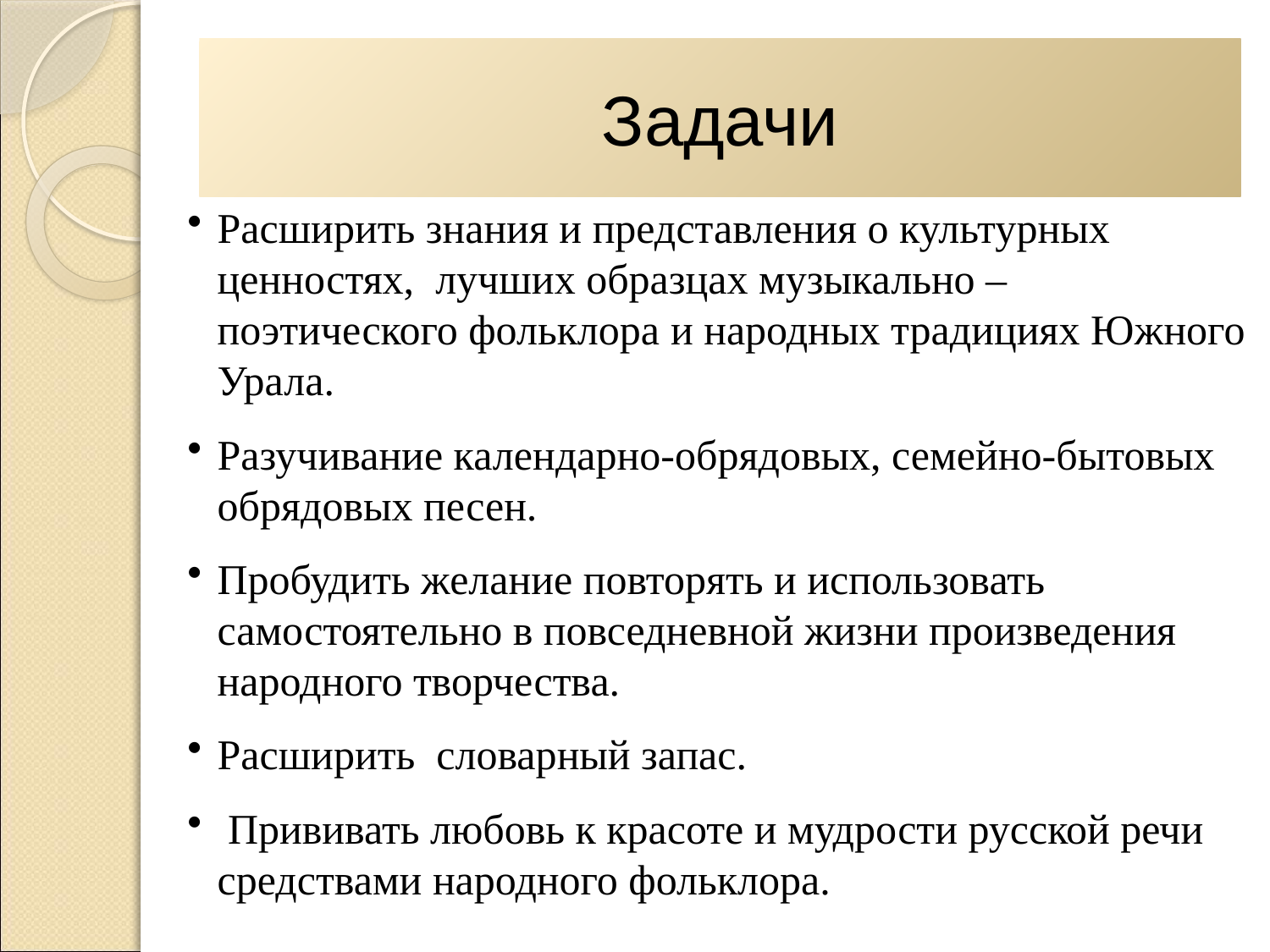

# Задачи
Расширить знания и представления о культурных ценностях,  лучших образцах музыкально – поэтического фольклора и народных традициях Южного Урала.

Разучивание календарно-обрядовых, семейно-бытовых обрядовых песен.

Пробудить желание повторять и использовать самостоятельно в повседневной жизни произведения народного творчества.

Расширить  словарный запас.

 Прививать любовь к красоте и мудрости русской речи средствами народного фольклора.